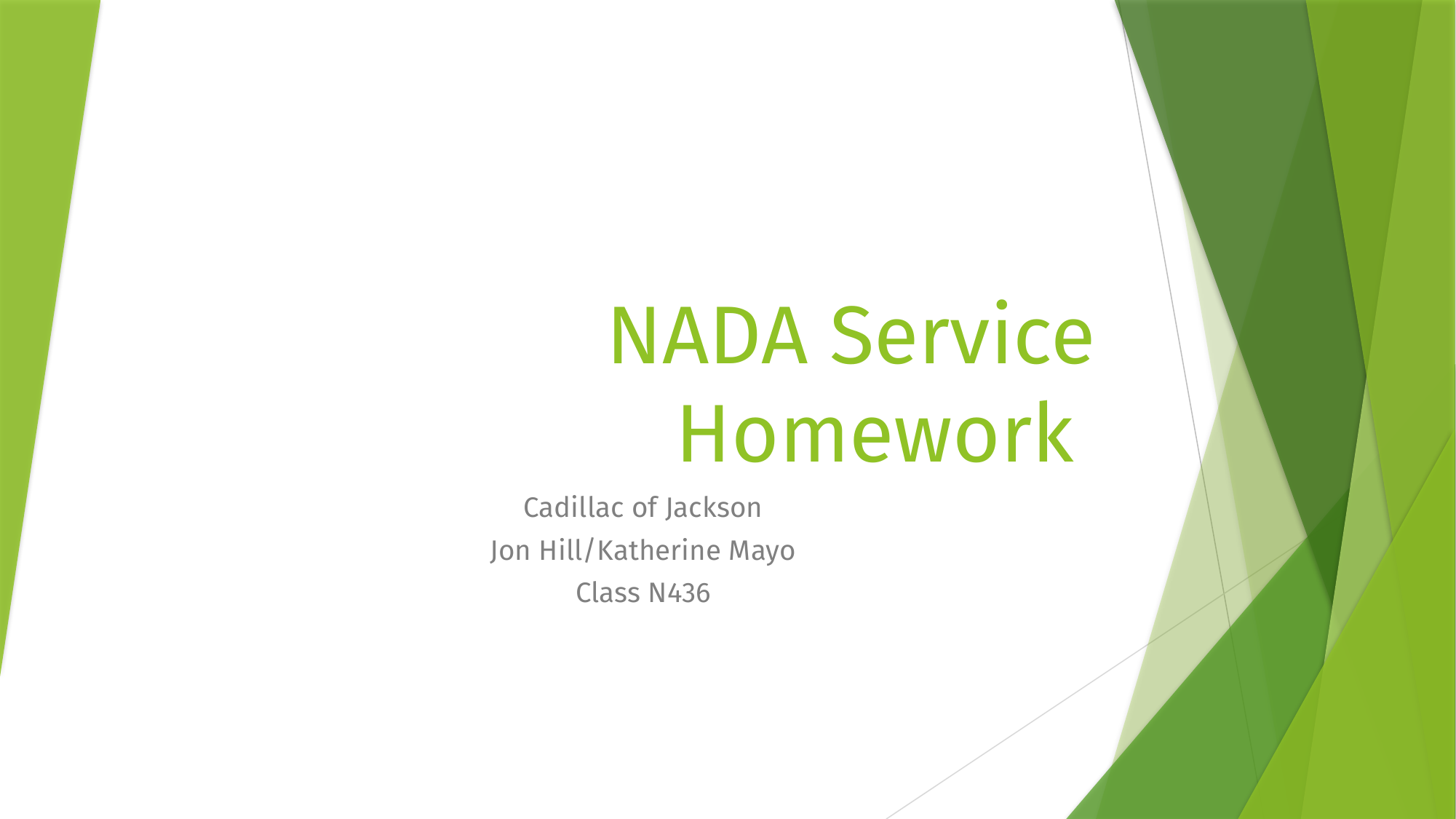

# NADA Service Homework
Cadillac of Jackson
Jon Hill/Katherine Mayo
Class N436